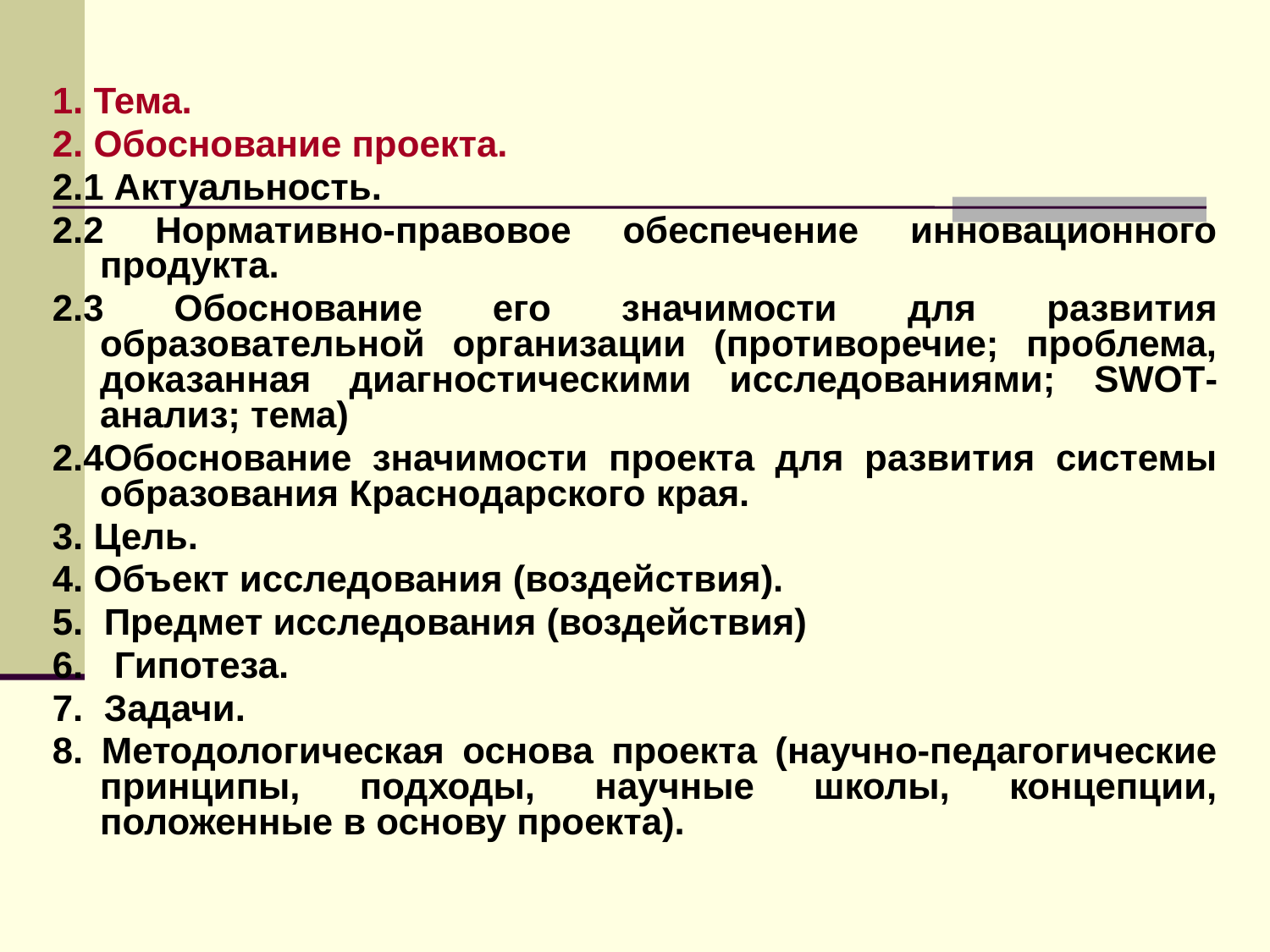

1. Тема.
2. Обоснование проекта.
2.1 Актуальность.
2.2 Нормативно-правовое обеспечение инновационного продукта.
2.3 Обоснование его значимости для развития образовательной организации (противоречие; проблема, доказанная диагностическими исследованиями; SWOT-анализ; тема)
2.4Обоснование значимости проекта для развития системы образования Краснодарского края.
3. Цель.
4. Объект исследования (воздействия).
5.  Предмет исследования (воздействия)
6.   Гипотеза.
7.  Задачи.
8. Методологическая основа проекта (научно-педагогические принципы, подходы, научные школы, концепции, положенные в основу проекта).